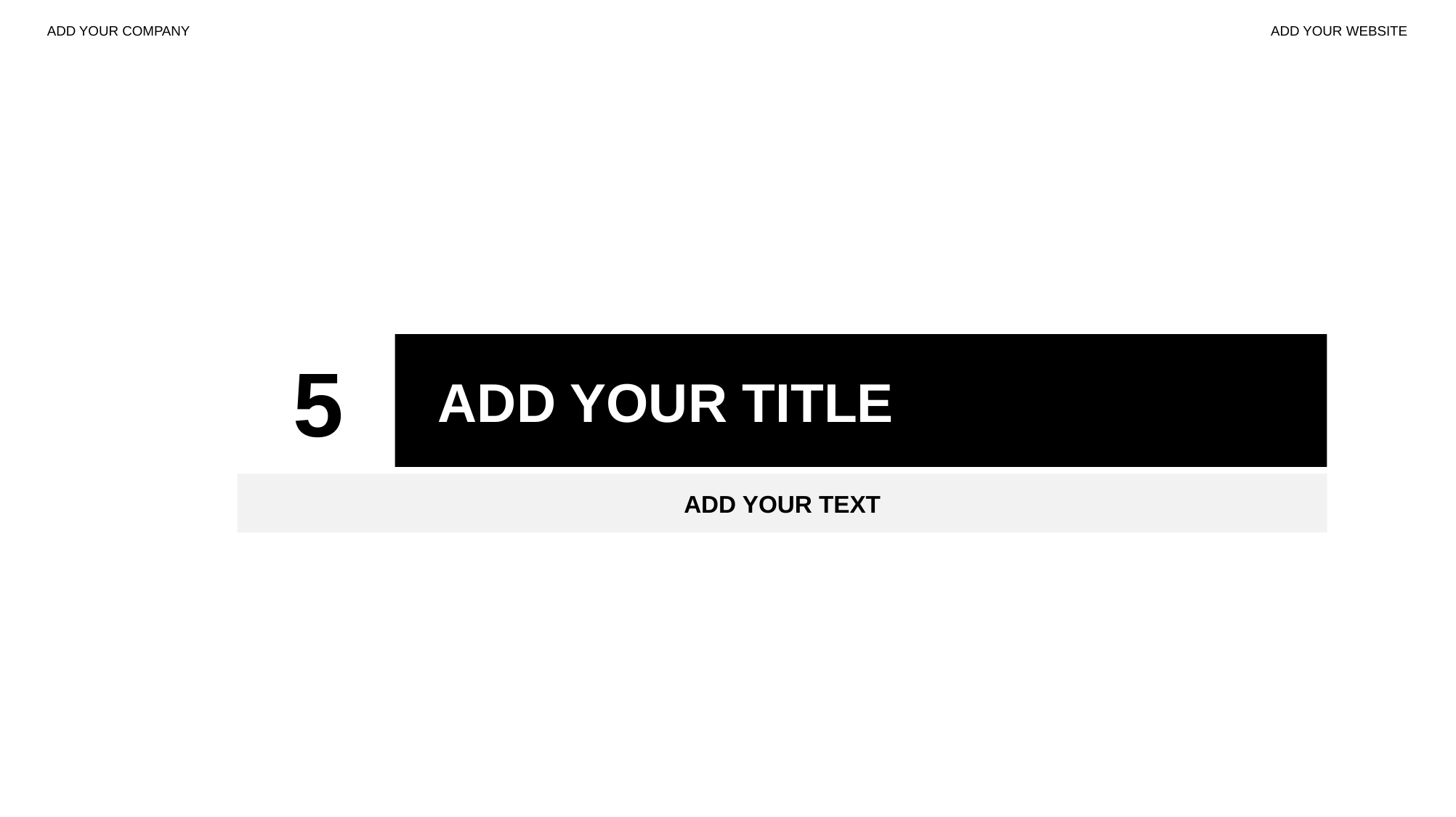

ADD YOUR COMPANY
ADD YOUR WEBSITE
5
ADD YOUR TITLE
ADD YOUR TEXT